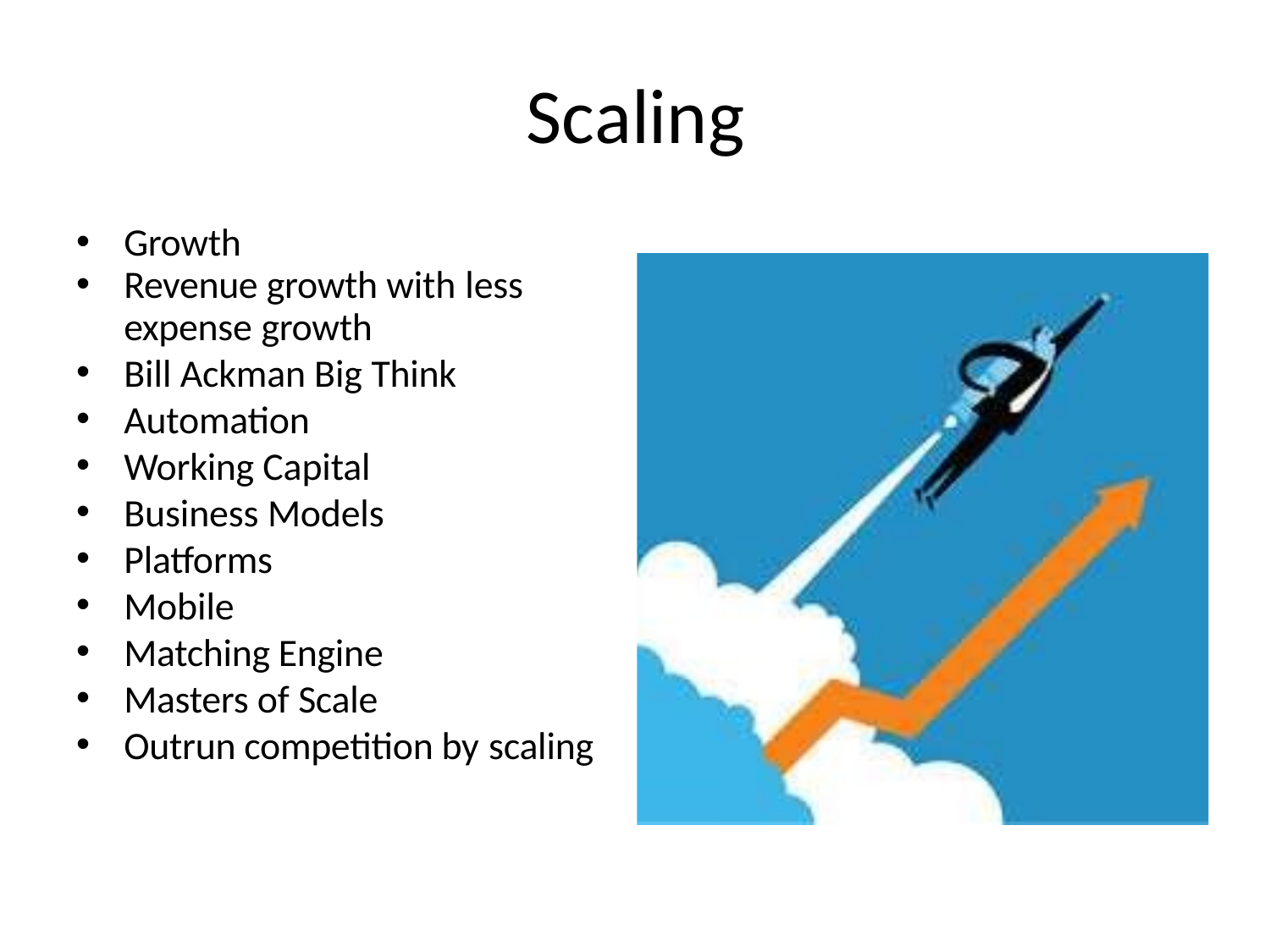

# Scaling
Growth
Revenue growth with less
expense growth
Bill Ackman Big Think
Automation
Working Capital
Business Models
Platforms
Mobile
Matching Engine
Masters of Scale
Outrun competition by scaling